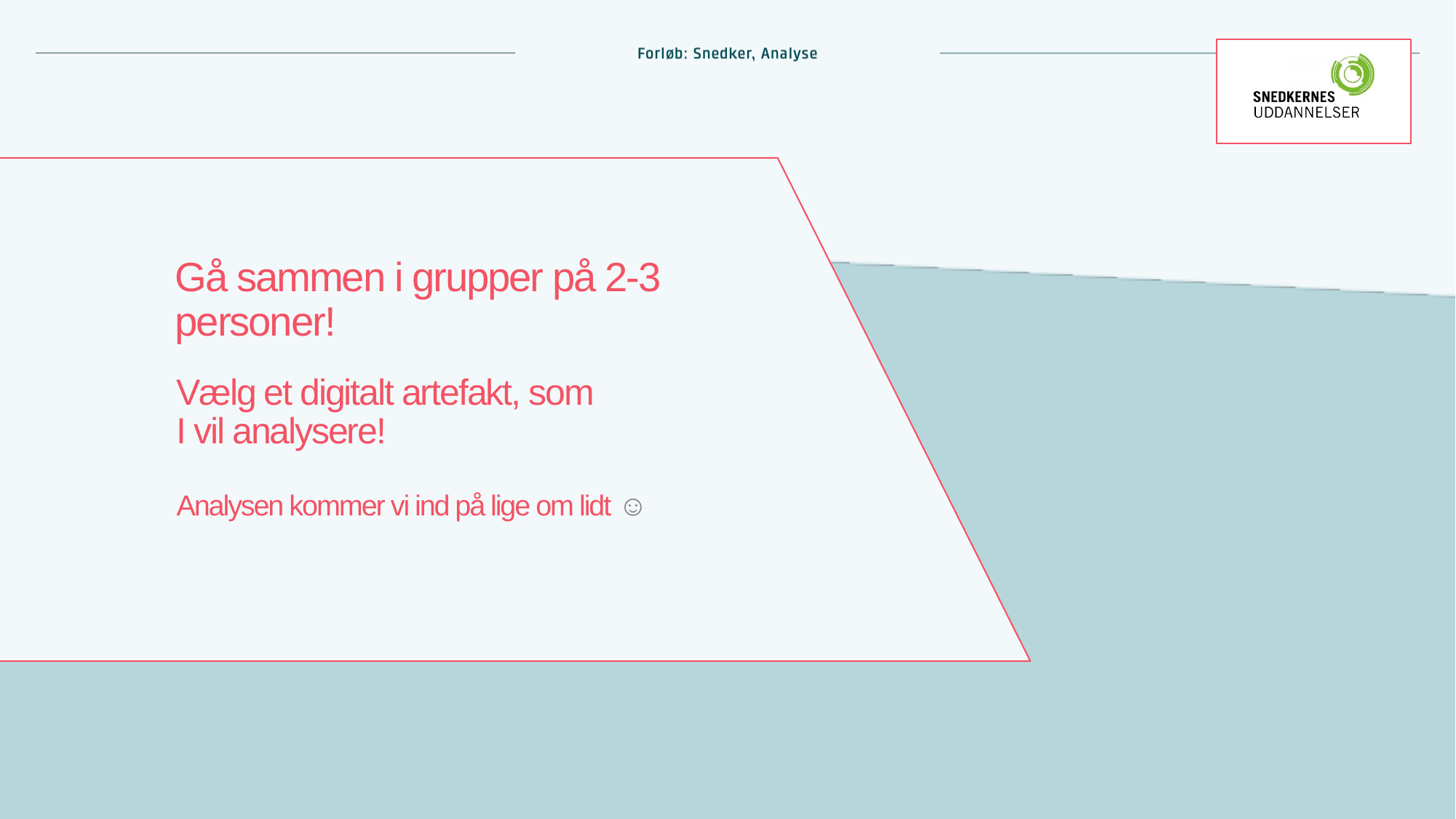

# Gå sammen i grupper på 2-3 personer!
Vælg et digitalt artefakt, som
I vil analysere!

Analysen kommer vi ind på lige om lidt ☺
8